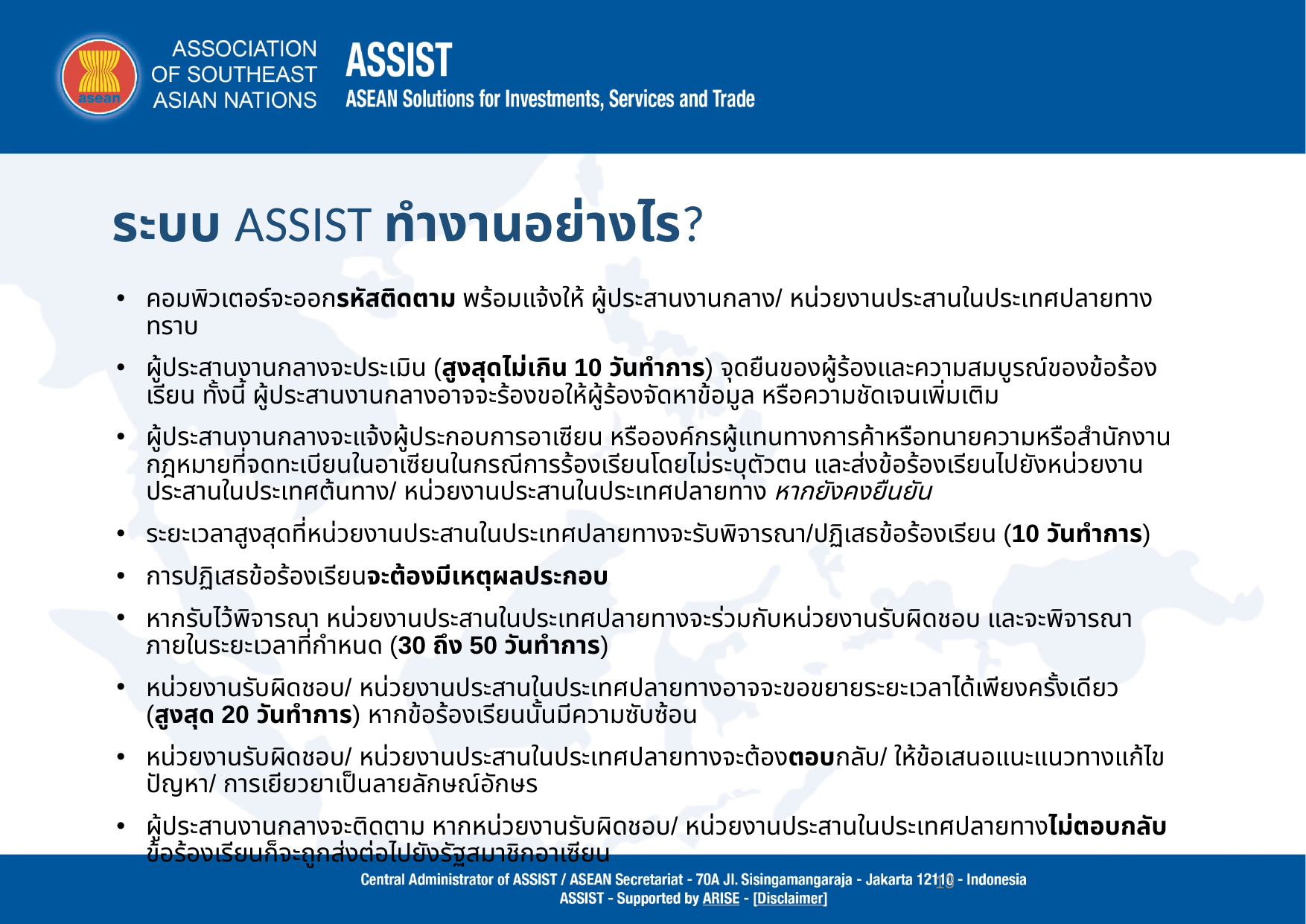

# ระบบ ASSIST ทำงานอย่างไร?
คอมพิวเตอร์จะออกรหัสติดตาม พร้อมแจ้งให้ ผู้ประสานงานกลาง/ หน่วยงานประสานในประเทศปลายทางทราบ
ผู้ประสานงานกลางจะประเมิน (สูงสุดไม่เกิน 10 วันทำการ) จุดยืนของผู้ร้องและความสมบูรณ์ของข้อร้องเรียน ทั้งนี้ ผู้ประสานงานกลางอาจจะร้องขอให้ผู้ร้องจัดหาข้อมูล หรือความชัดเจนเพิ่มเติม
ผู้ประสานงานกลางจะแจ้งผู้ประกอบการอาเซียน หรือองค์กรผู้แทนทางการค้าหรือทนายความหรือสำนักงานกฎหมายที่จดทะเบียนในอาเซียนในกรณีการร้องเรียนโดยไม่ระบุตัวตน และส่งข้อร้องเรียนไปยังหน่วยงานประสานในประเทศต้นทาง/ หน่วยงานประสานในประเทศปลายทาง หากยังคงยืนยัน
ระยะเวลาสูงสุดที่หน่วยงานประสานในประเทศปลายทางจะรับพิจารณา/ปฏิเสธข้อร้องเรียน (10 วันทำการ)
การปฏิเสธข้อร้องเรียนจะต้องมีเหตุผลประกอบ
หากรับไว้พิจารณา หน่วยงานประสานในประเทศปลายทางจะร่วมกับหน่วยงานรับผิดชอบ และจะพิจารณาภายในระยะเวลาที่กำหนด (30 ถึง 50 วันทำการ)
หน่วยงานรับผิดชอบ/ หน่วยงานประสานในประเทศปลายทางอาจจะขอขยายระยะเวลาได้เพียงครั้งเดียว (สูงสุด 20 วันทำการ) หากข้อร้องเรียนนั้นมีความซับซ้อน
หน่วยงานรับผิดชอบ/ หน่วยงานประสานในประเทศปลายทางจะต้องตอบกลับ/ ให้ข้อเสนอแนะแนวทางแก้ไขปัญหา/ การเยียวยาเป็นลายลักษณ์อักษร
ผู้ประสานงานกลางจะติดตาม หากหน่วยงานรับผิดชอบ/ หน่วยงานประสานในประเทศปลายทางไม่ตอบกลับ ข้อร้องเรียนก็จะถูกส่งต่อไปยังรัฐสมาชิกอาเซียน
13